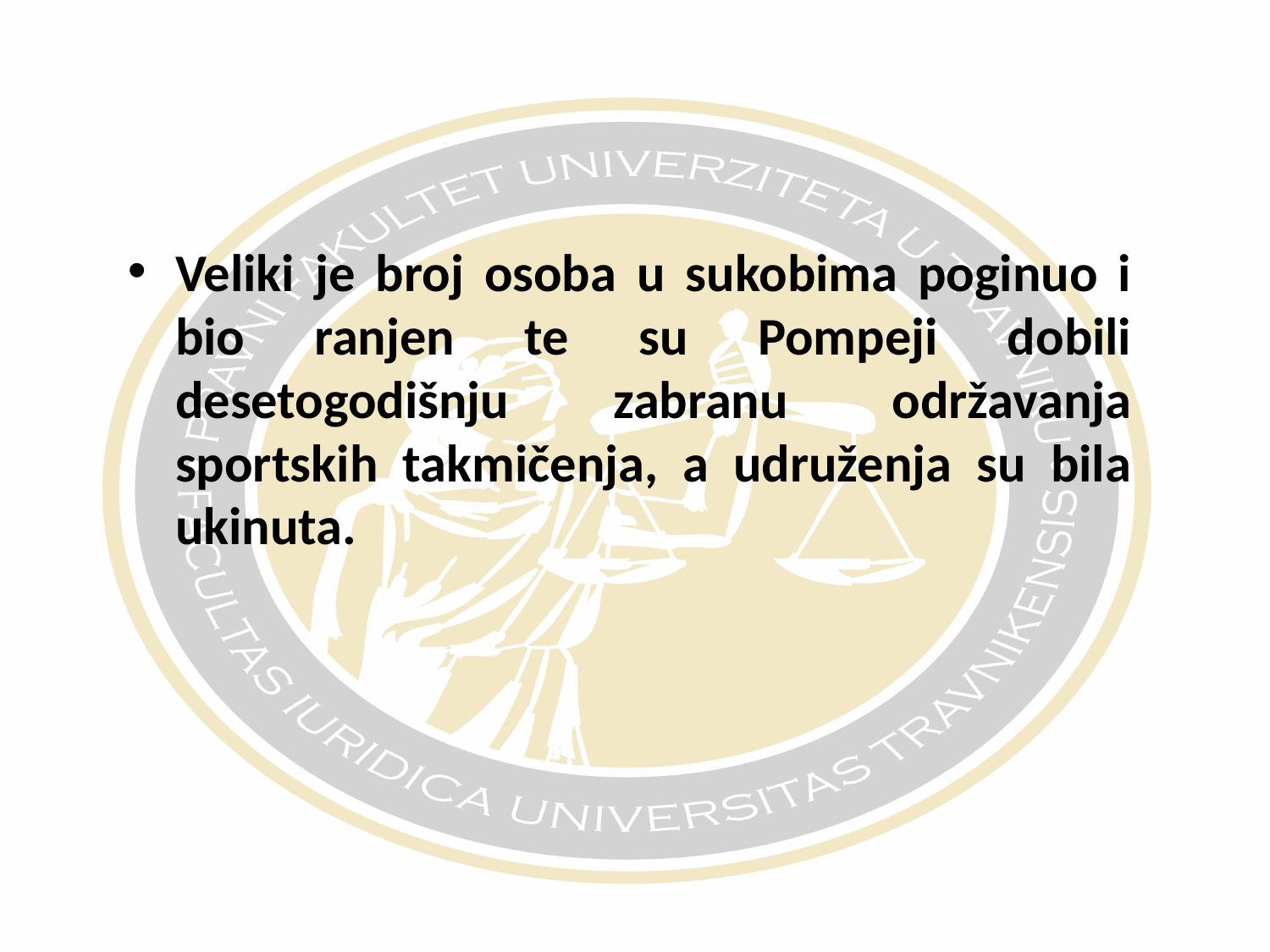

#
Veliki je broj osoba u sukobima poginuo i bio ranjen te su Pompeji dobili desetogodišnju zabranu održavanja sportskih takmičenja, a udruženja su bila ukinuta.